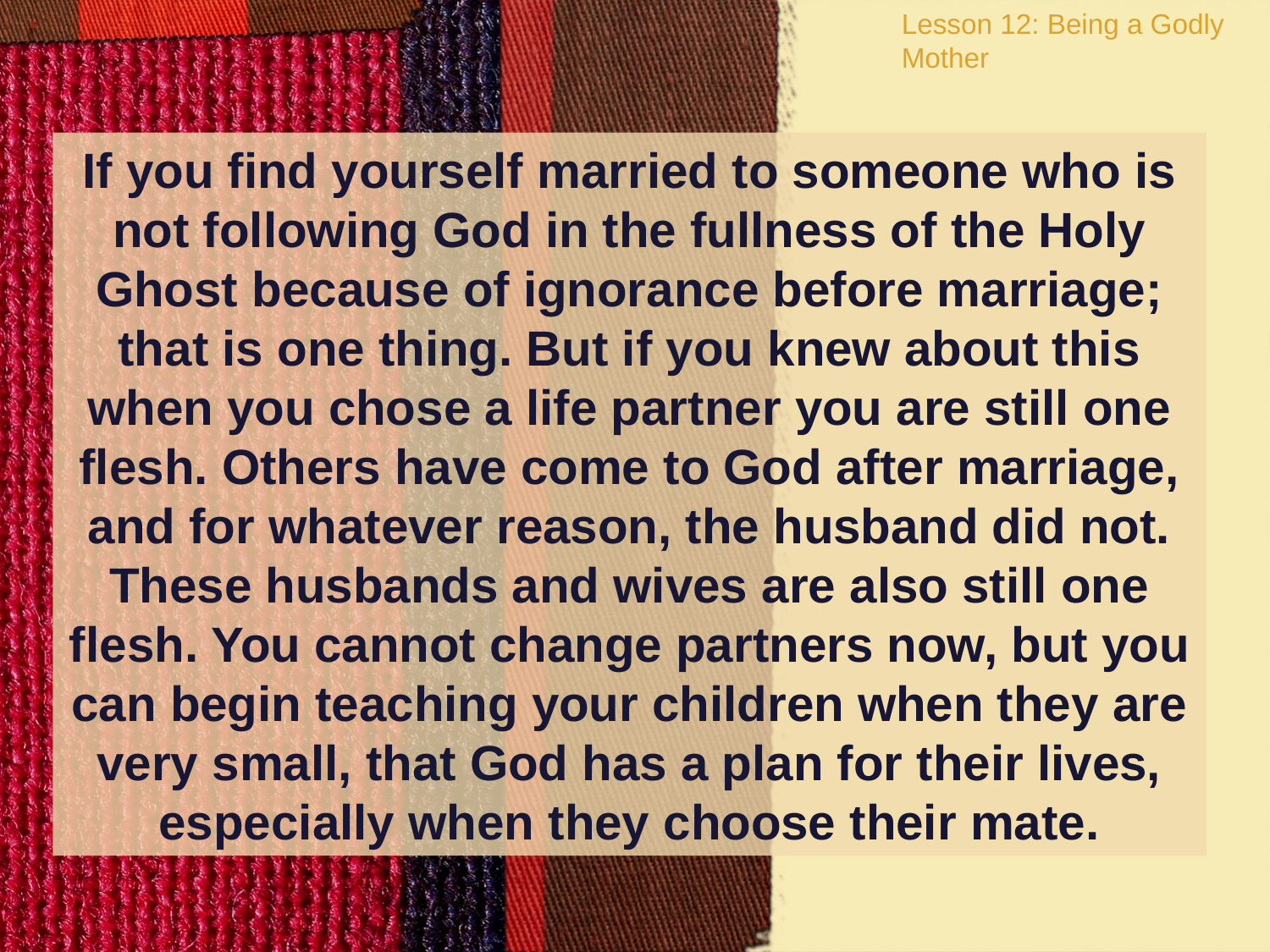

Lesson 12: Being a Godly Mother
If you find yourself married to someone who is not following God in the fullness of the Holy Ghost because of ignorance before marriage; that is one thing. But if you knew about this when you chose a life partner you are still one flesh. Others have come to God after marriage, and for whatever reason, the husband did not. These husbands and wives are also still one flesh. You cannot change partners now, but you can begin teaching your children when they are very small, that God has a plan for their lives, especially when they choose their mate.